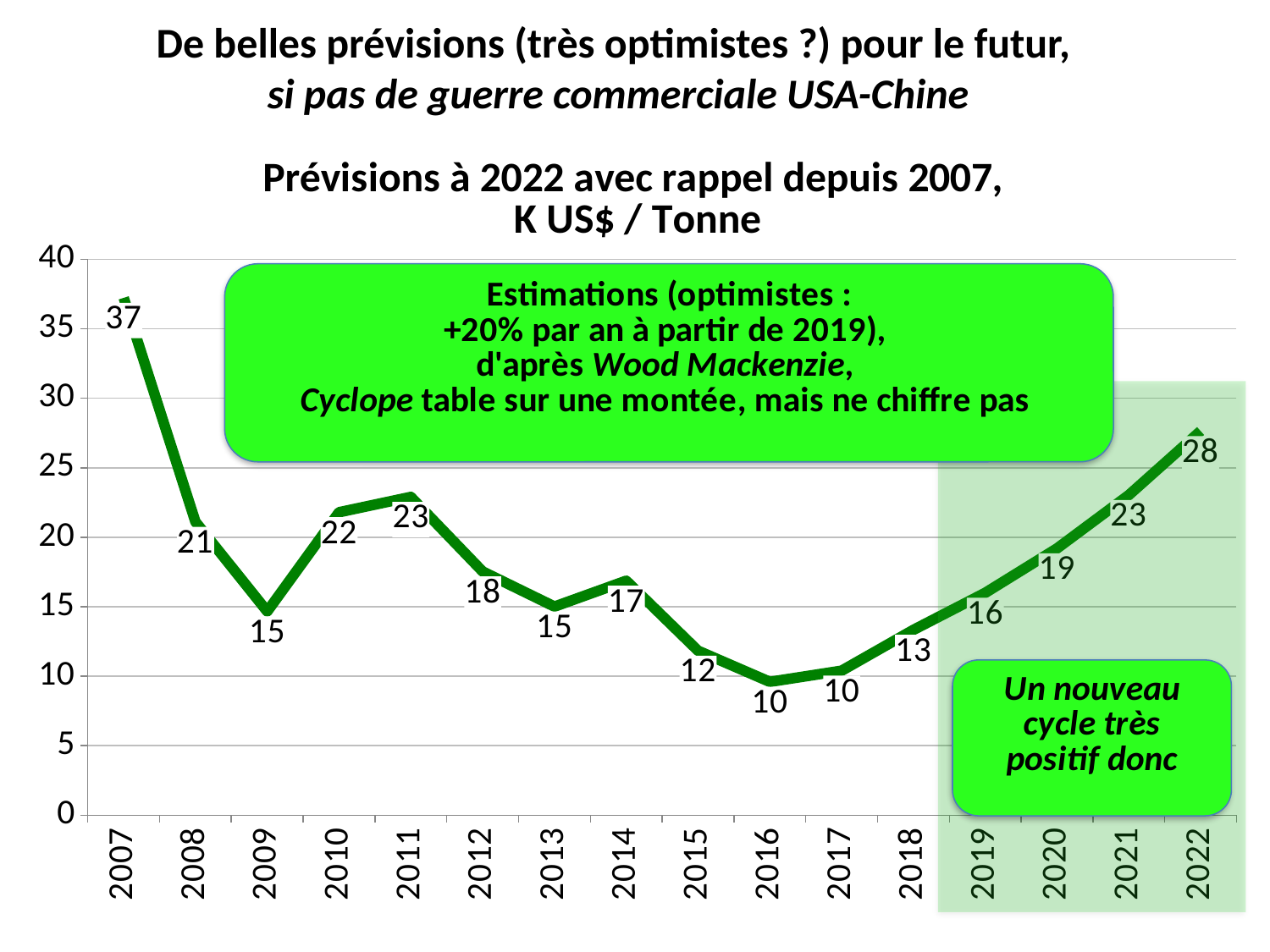

# De belles prévisions (très optimistes ?) pour le futur, si pas de guerre commerciale USA-Chine

### Chart: Prévisions à 2022 avec rappel depuis 2007,
K US$ / Tonne

| Category |  |
|---|---|
| 2007.0 | 37.2287577088367 |
| 2008.0 | 21.11071622295207 |
| 2009.0 | 14.6619174173397 |
| 2010.0 | 21.80033868354672 |
| 2011.0 | 22.89935914955184 |
| 2012.0 | 17.53376855465392 |
| 2013.0 | 15.0114273334258 |
| 2014.0 | 16.86512942691158 |
| 2015.0 | 11.83040223252992 |
| 2016.0 | 9.593053450743673 |
| 2017.0 | 10.39487817362224 |
| 2018.0 | 13.33166666666667 |
| 2019.0 | 15.998 |
| 2020.0 | 19.1976 |
| 2021.0 | 23.03712 |
| 2022.0 | 27.644544 |